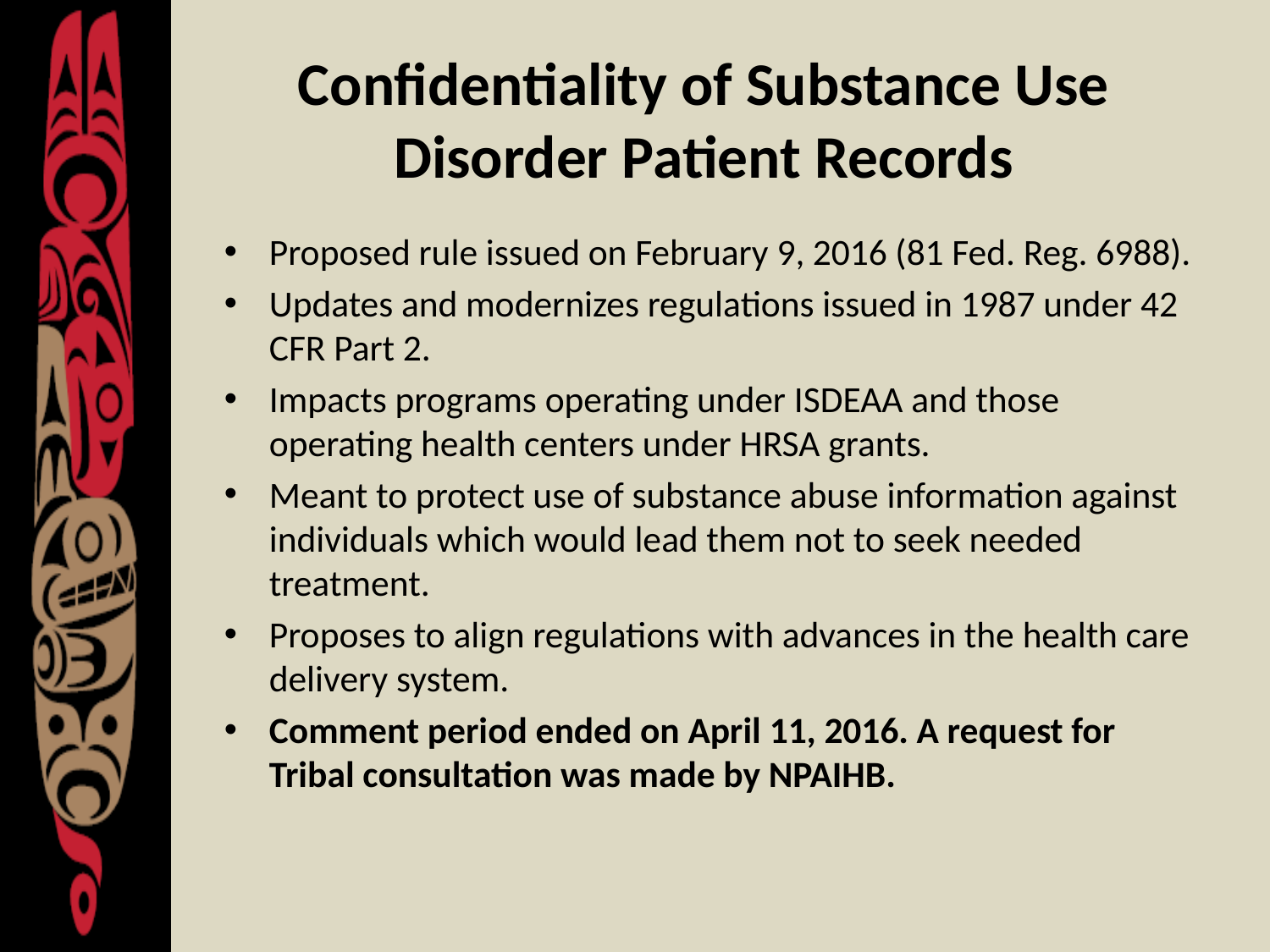

# Confidentiality of Substance Use Disorder Patient Records
Proposed rule issued on February 9, 2016 (81 Fed. Reg. 6988).
Updates and modernizes regulations issued in 1987 under 42 CFR Part 2.
Impacts programs operating under ISDEAA and those operating health centers under HRSA grants.
Meant to protect use of substance abuse information against individuals which would lead them not to seek needed treatment.
Proposes to align regulations with advances in the health care delivery system.
Comment period ended on April 11, 2016. A request for Tribal consultation was made by NPAIHB.